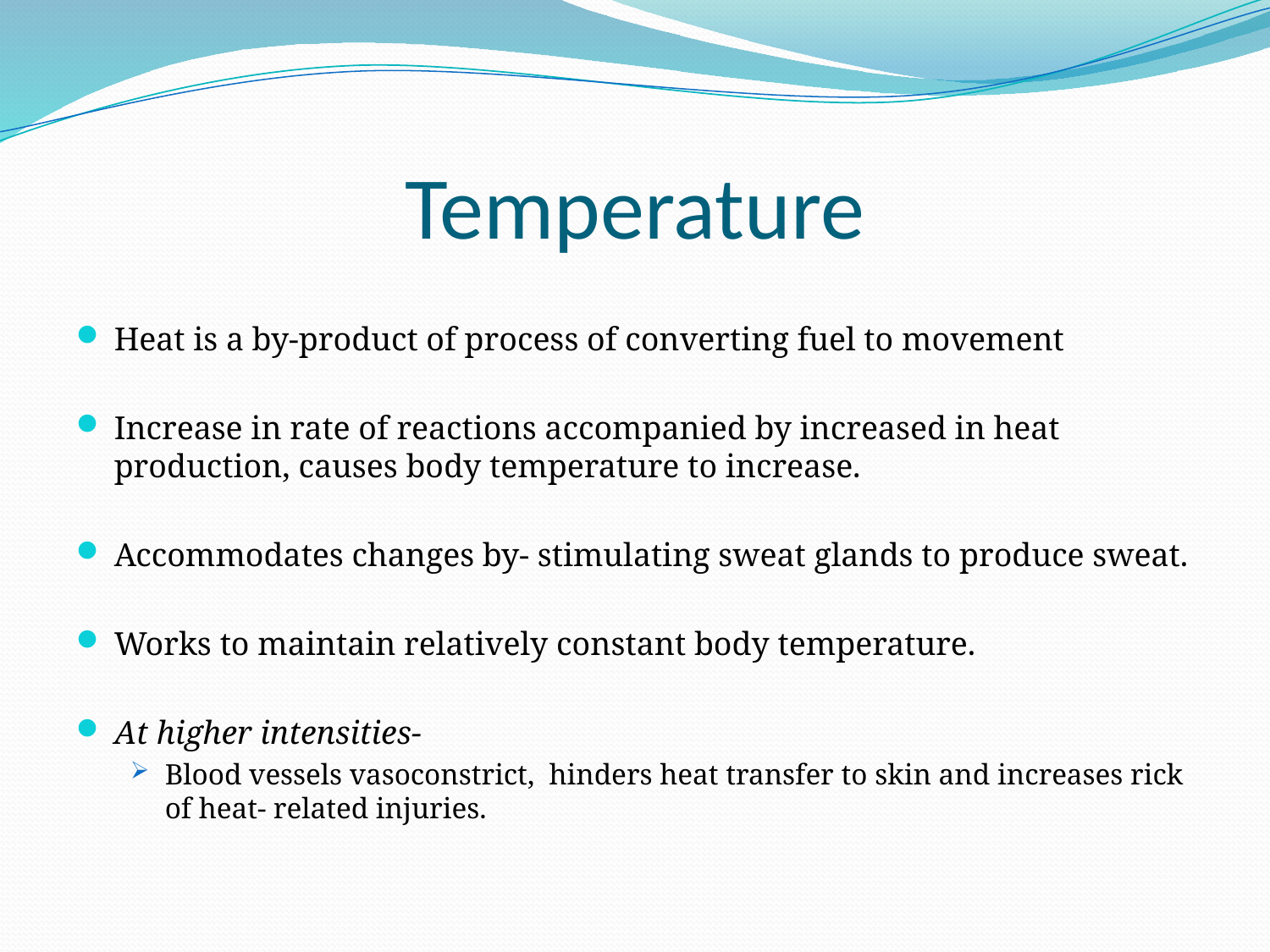

# Temperature

Heat is a by-product of process of converting fuel to movement

Increase in rate of reactions accompanied by increased in heat production, causes body temperature to increase.

Accommodates changes by- stimulating sweat glands to produce sweat.

Works to maintain relatively constant body temperature.

At higher intensities-
Blood vessels vasoconstrict,  hinders heat transfer to skin and increases rick of heat- related injuries.